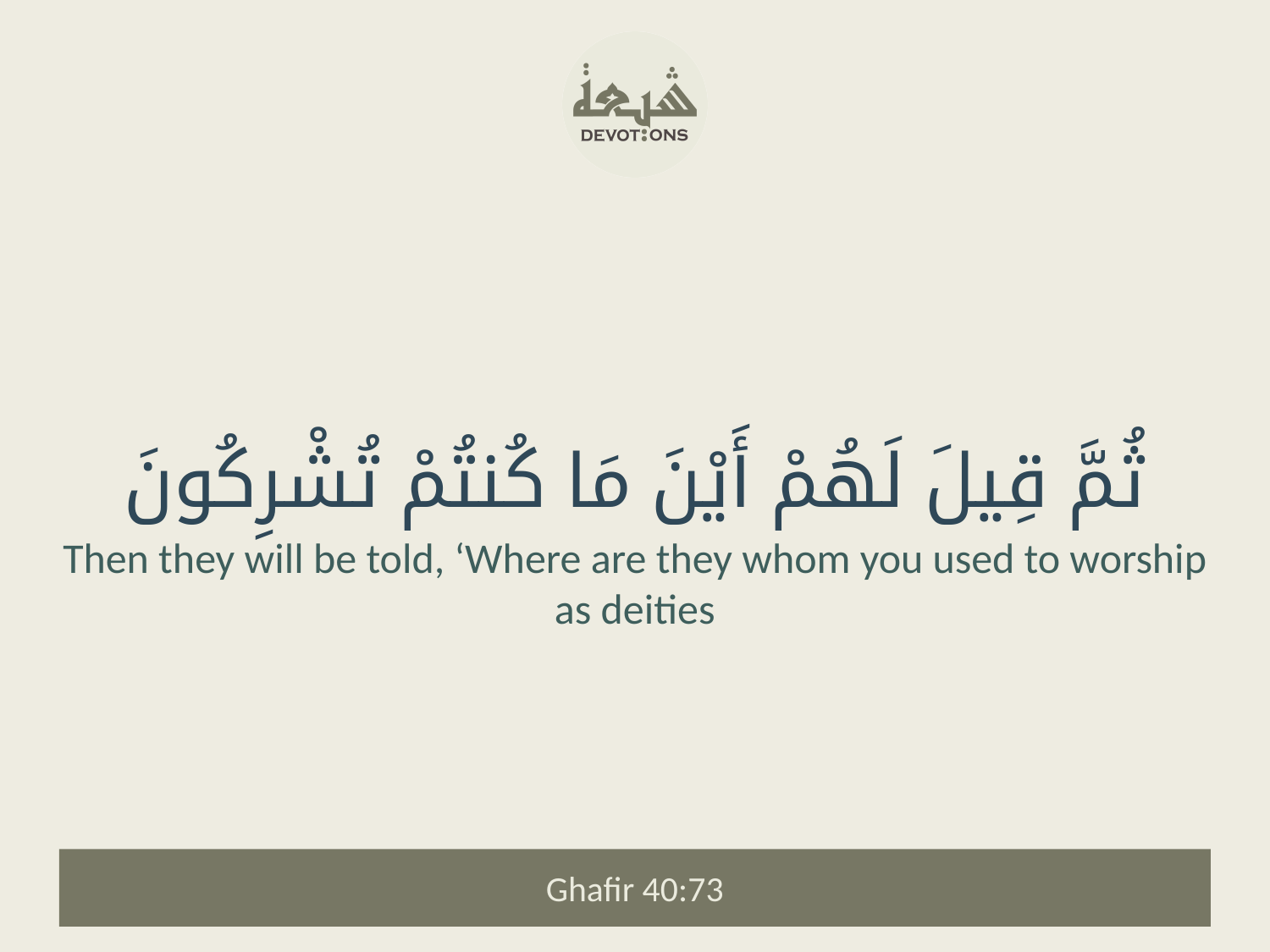

ثُمَّ قِيلَ لَهُمْ أَيْنَ مَا كُنتُمْ تُشْرِكُونَ
Then they will be told, ‘Where are they whom you used to worship as deities
Ghafir 40:73